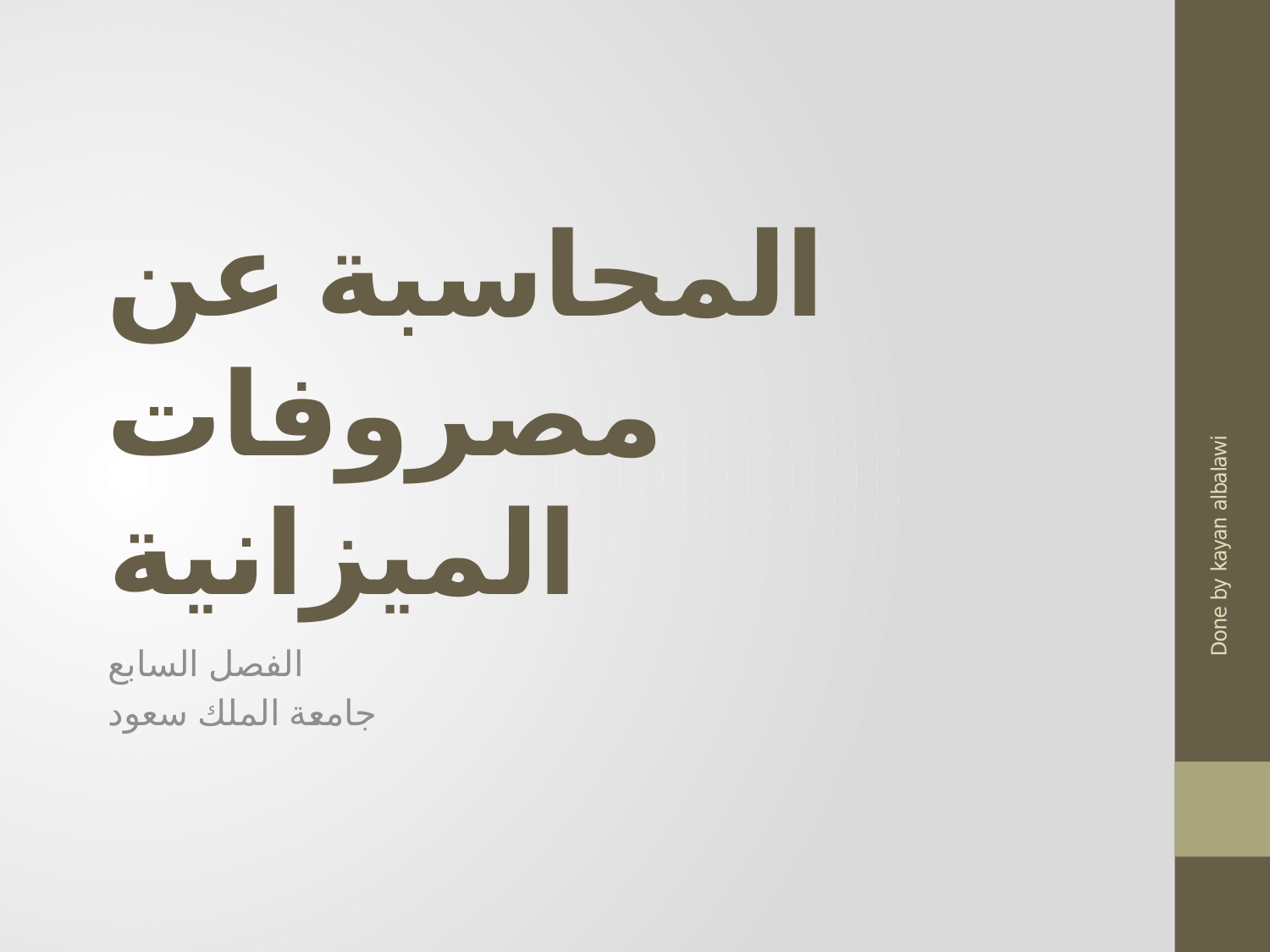

# المحاسبة عن مصروفات الميزانية
Done by kayan albalawi
الفصل السابع
جامعة الملك سعود